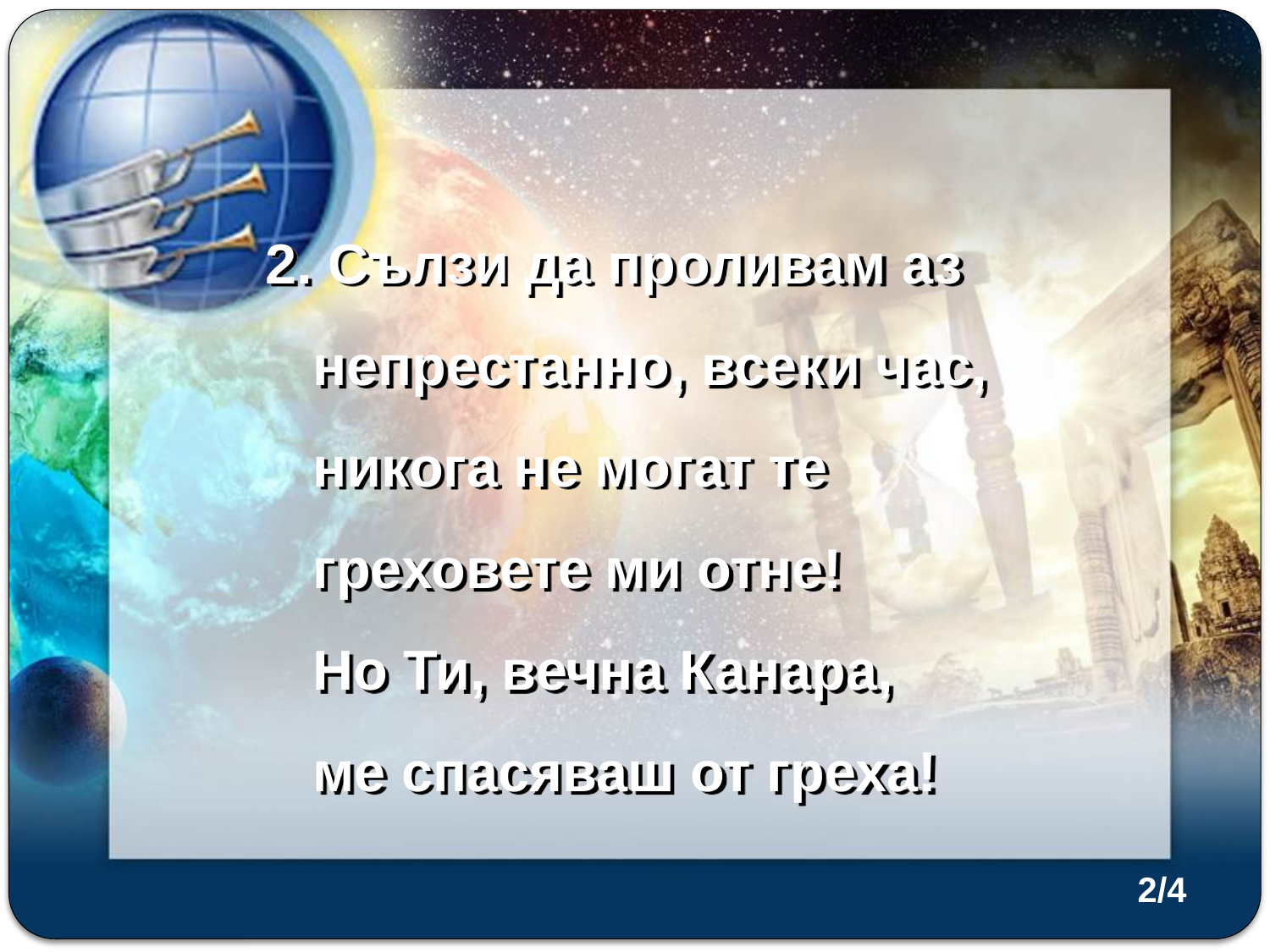

2. Сълзи да проливам аз
   непрестанно, всеки час,
   никога не могат те
   греховете ми отне!
   Но Ти, вечна Канара,
   ме спасяваш от греха!
2/4